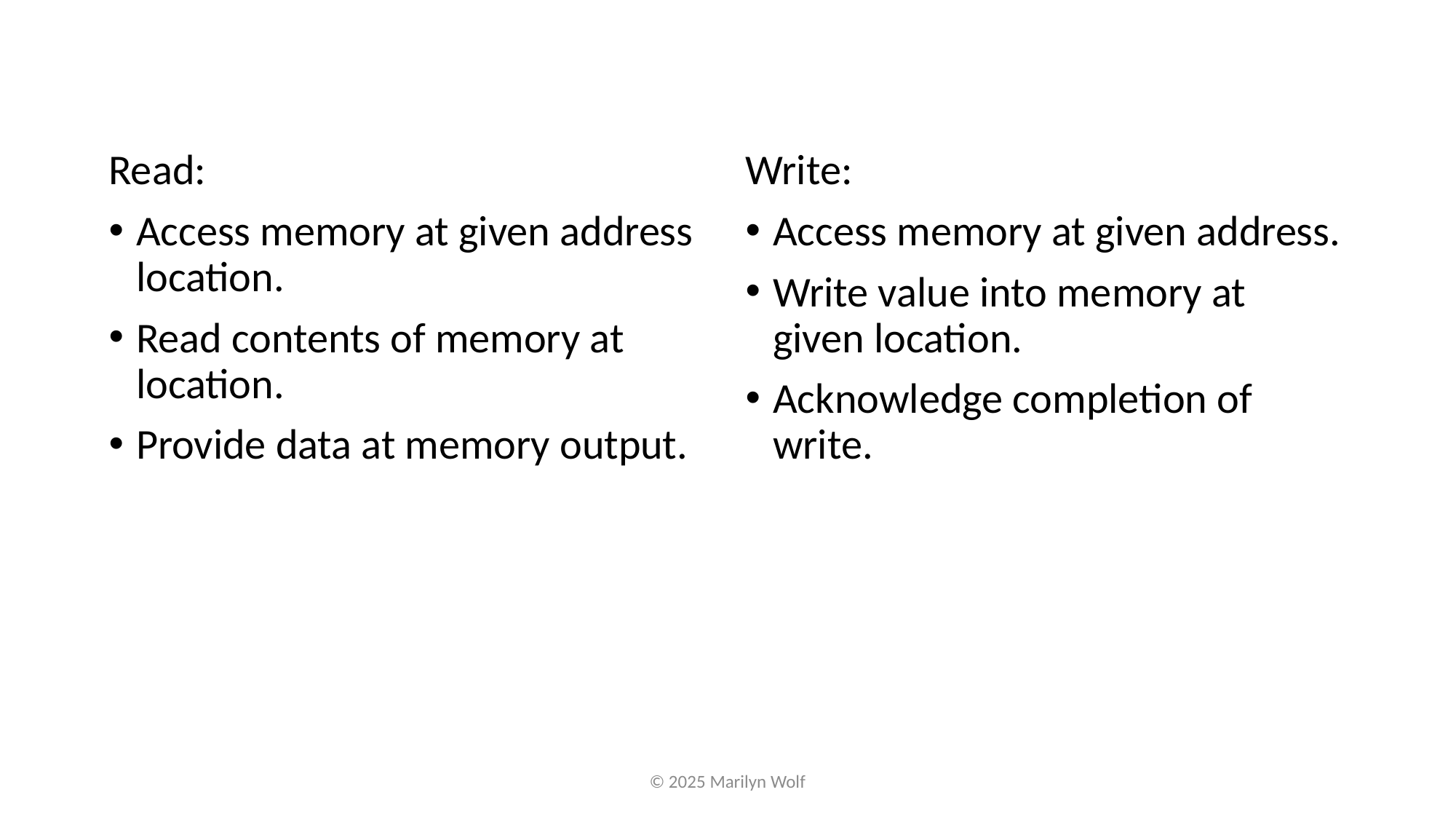

Read:
Access memory at given address location.
Read contents of memory at location.
Provide data at memory output.
Write:
Access memory at given address.
Write value into memory at given location.
Acknowledge completion of write.
© 2025 Marilyn Wolf